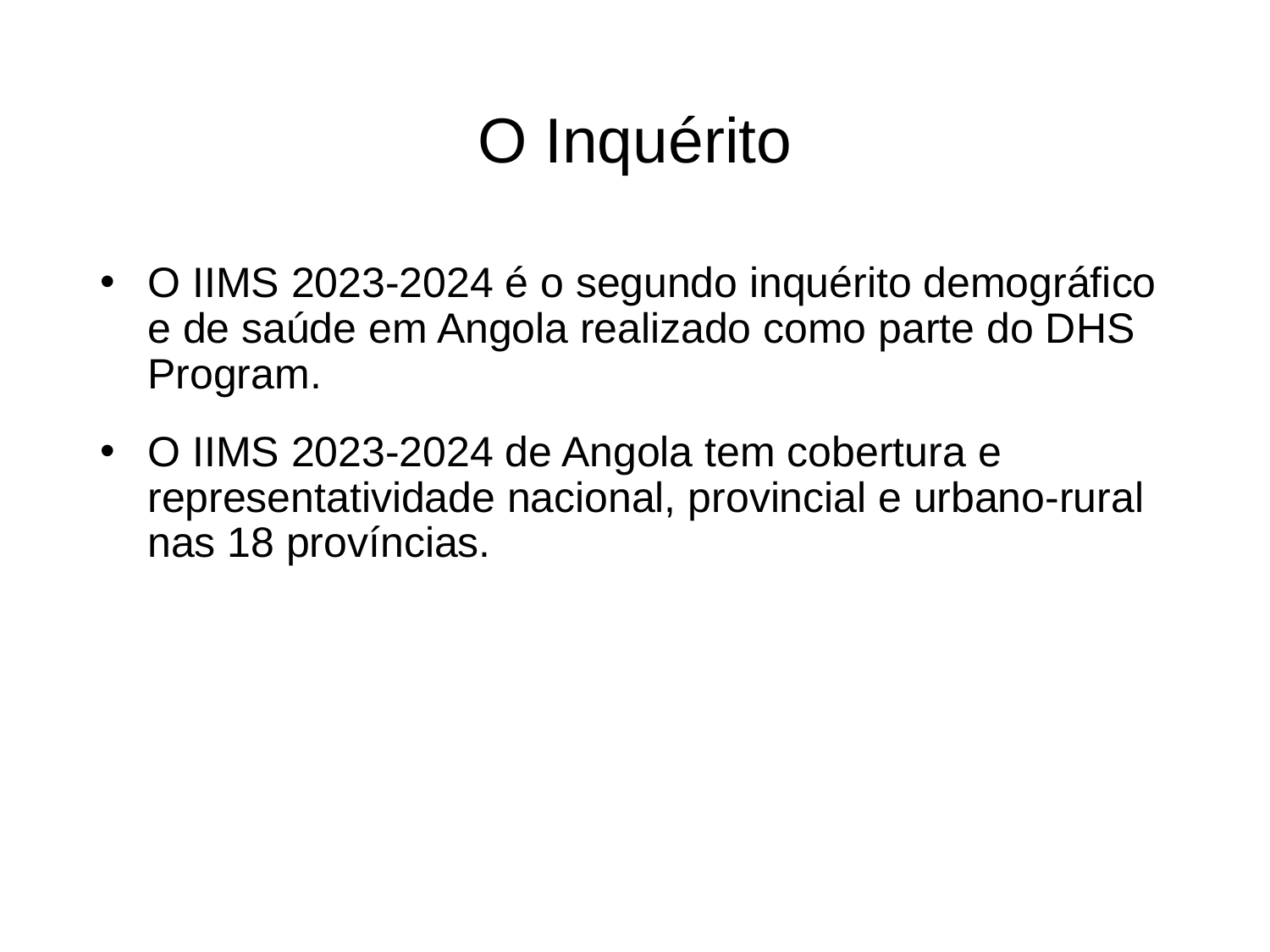

# O Inquérito
O IIMS 2023-2024 é o segundo inquérito demográfico e de saúde em Angola realizado como parte do DHS Program.
O IIMS 2023-2024 de Angola tem cobertura e representatividade nacional, provincial e urbano-rural nas 18 províncias.